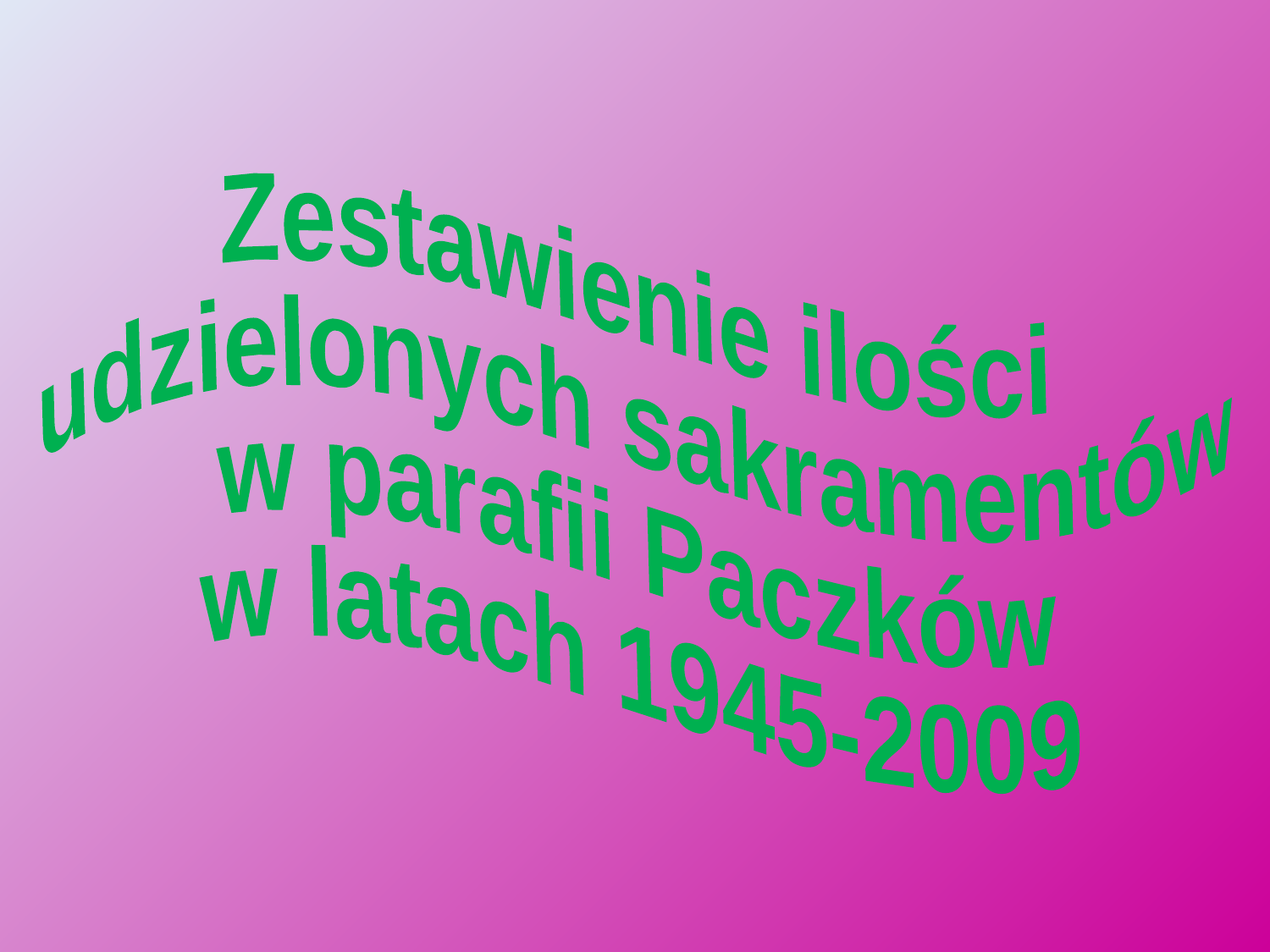

Zestawienie ilości
udzielonych sakramentów
w parafii Paczków
w latach 1945-2009